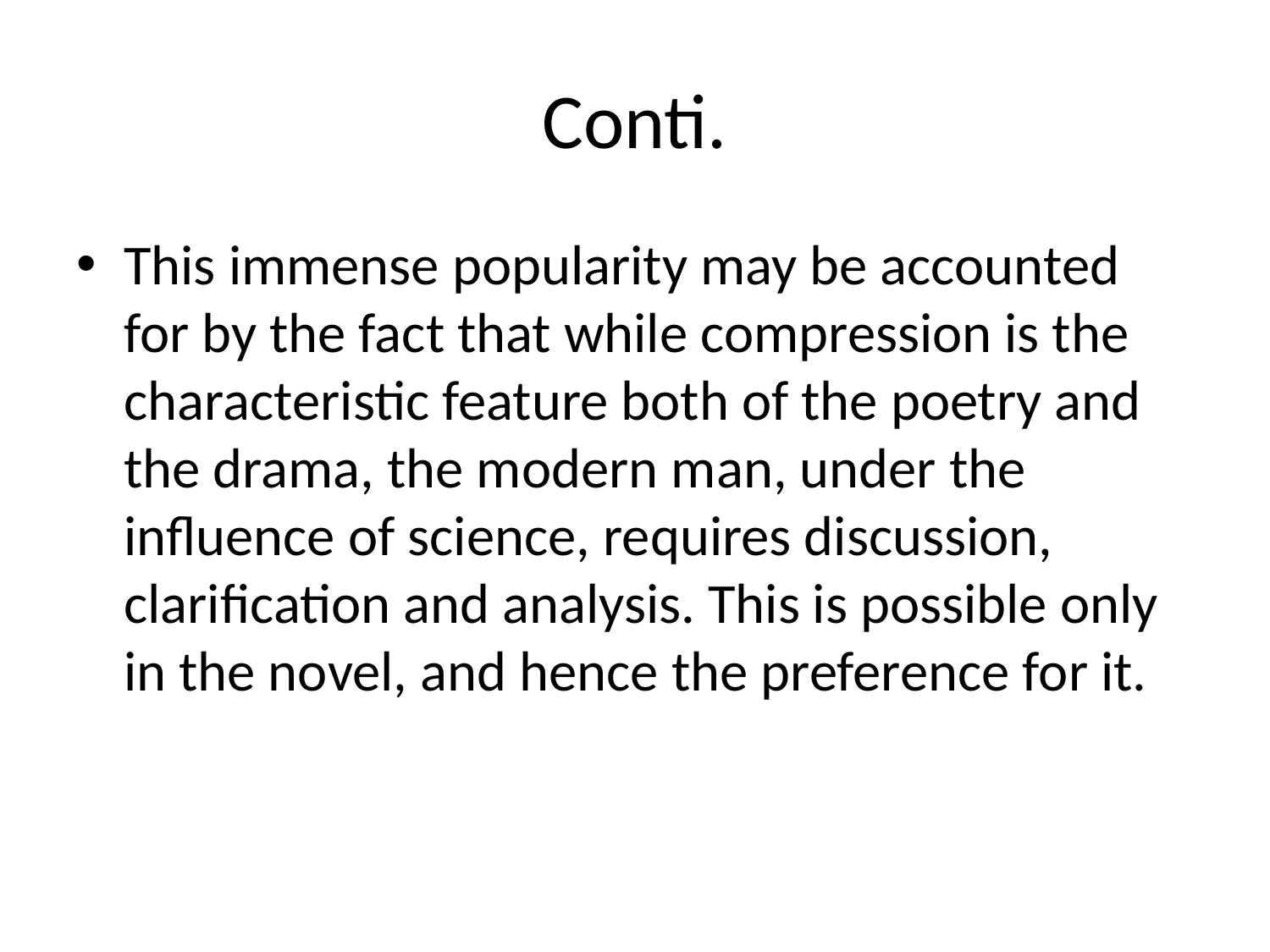

# Conti.
This immense popularity may be accounted for by the fact that while compression is the characteristic feature both of the poetry and the drama, the modern man, under the influence of science, requires discussion, clarification and analysis. This is possible only in the novel, and hence the preference for it.